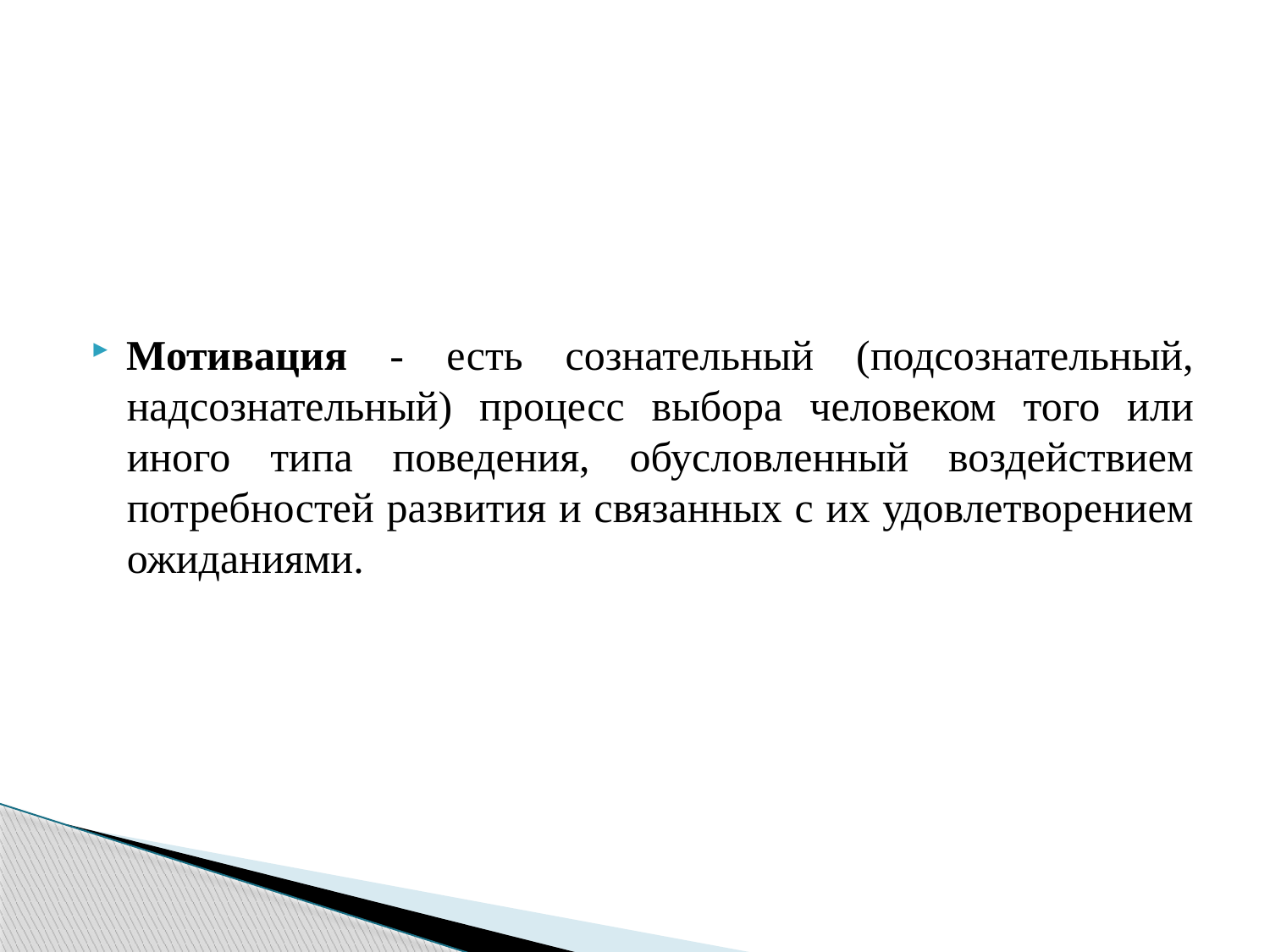

Мотивация - есть сознательный (подсознательный, надсознательный) процесс выбора человеком того или иного типа поведения, обусловленный воздействием потребностей развития и связанных с их удовлетворением ожиданиями.